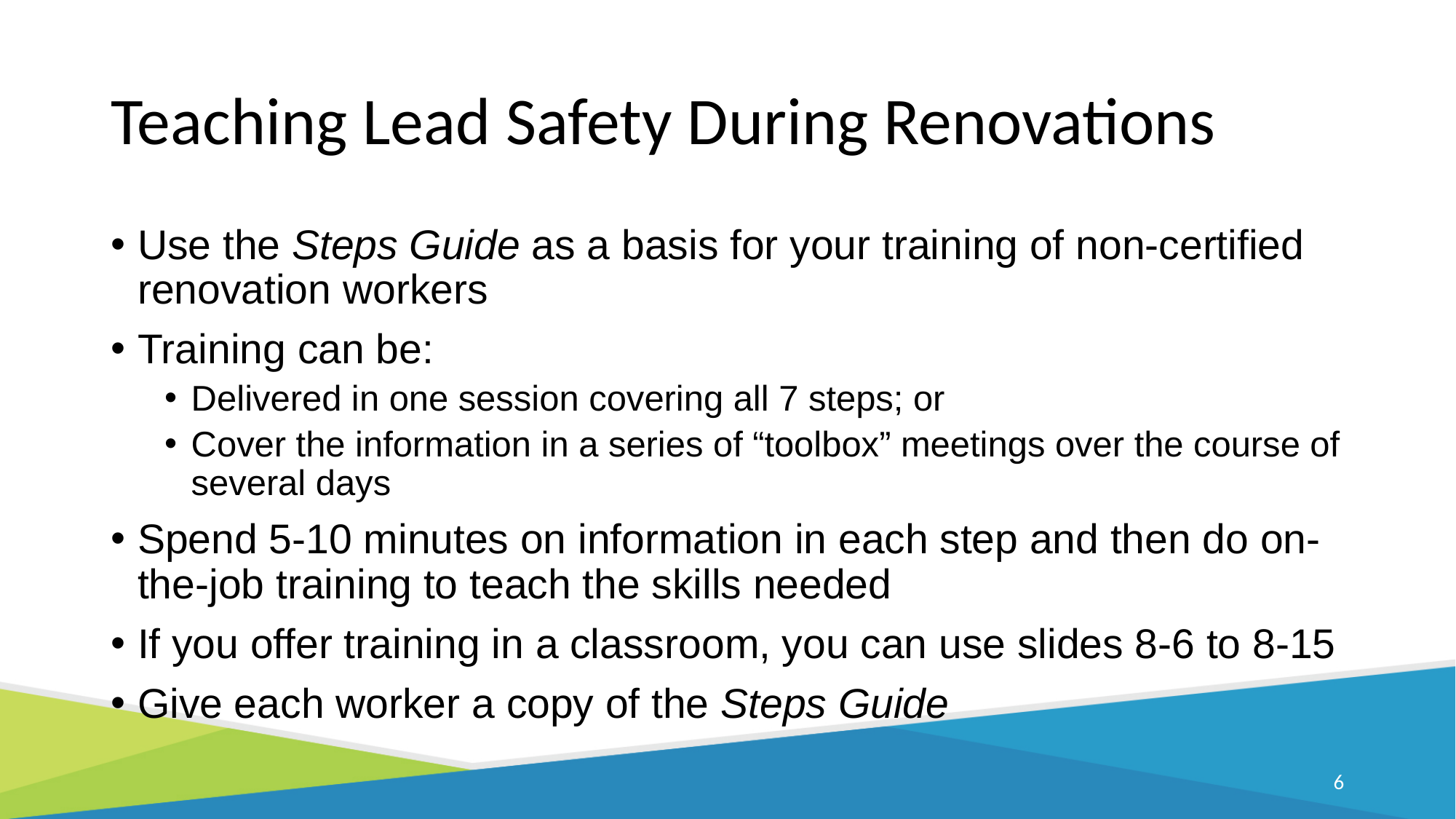

# Teaching Lead Safety During Renovations
Use the Steps Guide as a basis for your training of non-certified renovation workers
Training can be:
Delivered in one session covering all 7 steps; or
Cover the information in a series of “toolbox” meetings over the course of several days
Spend 5-10 minutes on information in each step and then do on-the-job training to teach the skills needed
If you offer training in a classroom, you can use slides 8-6 to 8-15
Give each worker a copy of the Steps Guide
6